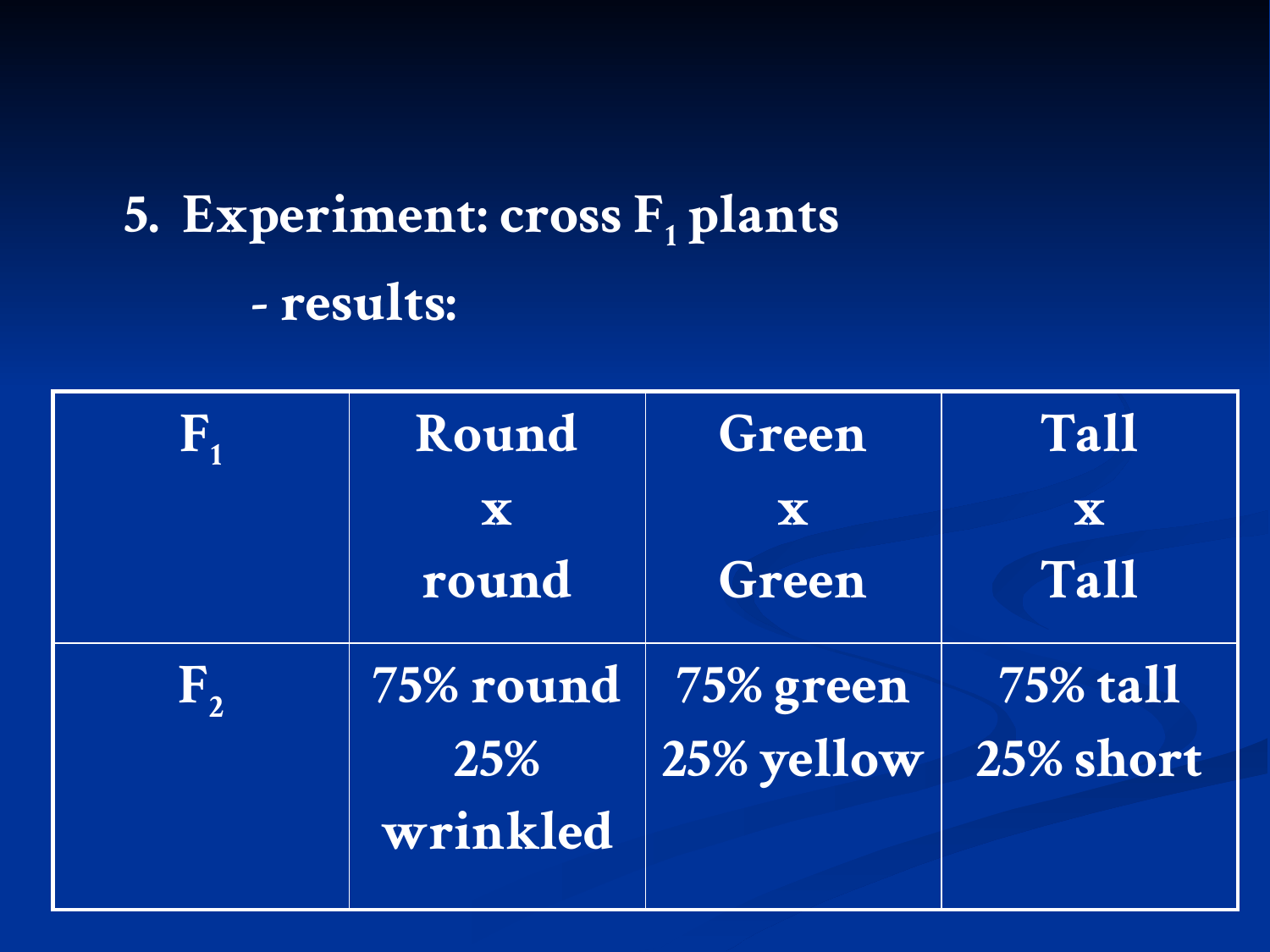

#
	5.  Experiment: cross F1 plants
		- results:

| F1 | Round x round | Green x Green | Tall x Tall |
| --- | --- | --- | --- |
| F2 | 75% round 25% wrinkled | 75% green 25% yellow | 75% tall 25% short |